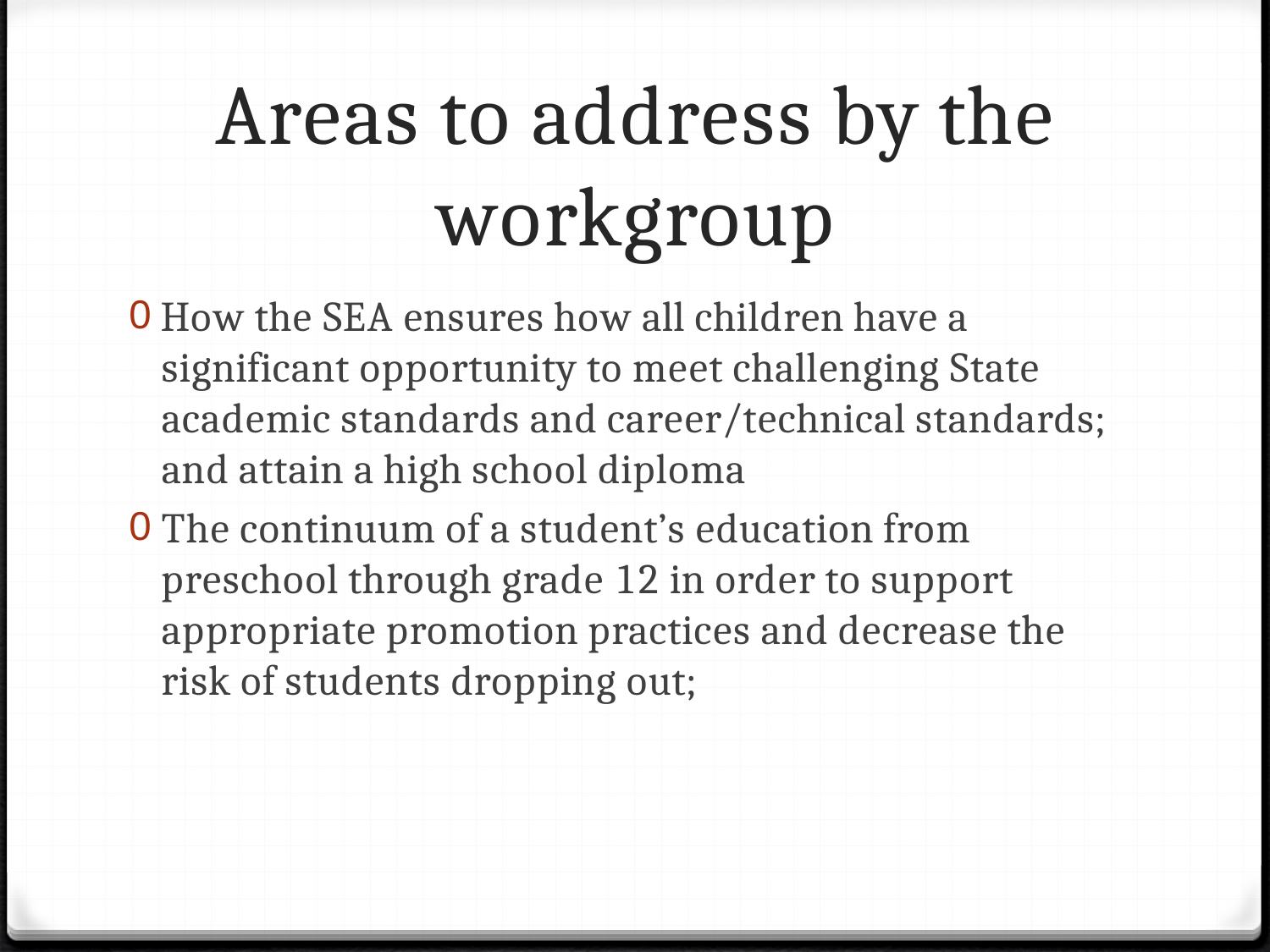

# Areas to address by the workgroup
How the SEA ensures how all children have a significant opportunity to meet challenging State academic standards and career/technical standards; and attain a high school diploma
The continuum of a student’s education from preschool through grade 12 in order to support appropriate promotion practices and decrease the risk of students dropping out;